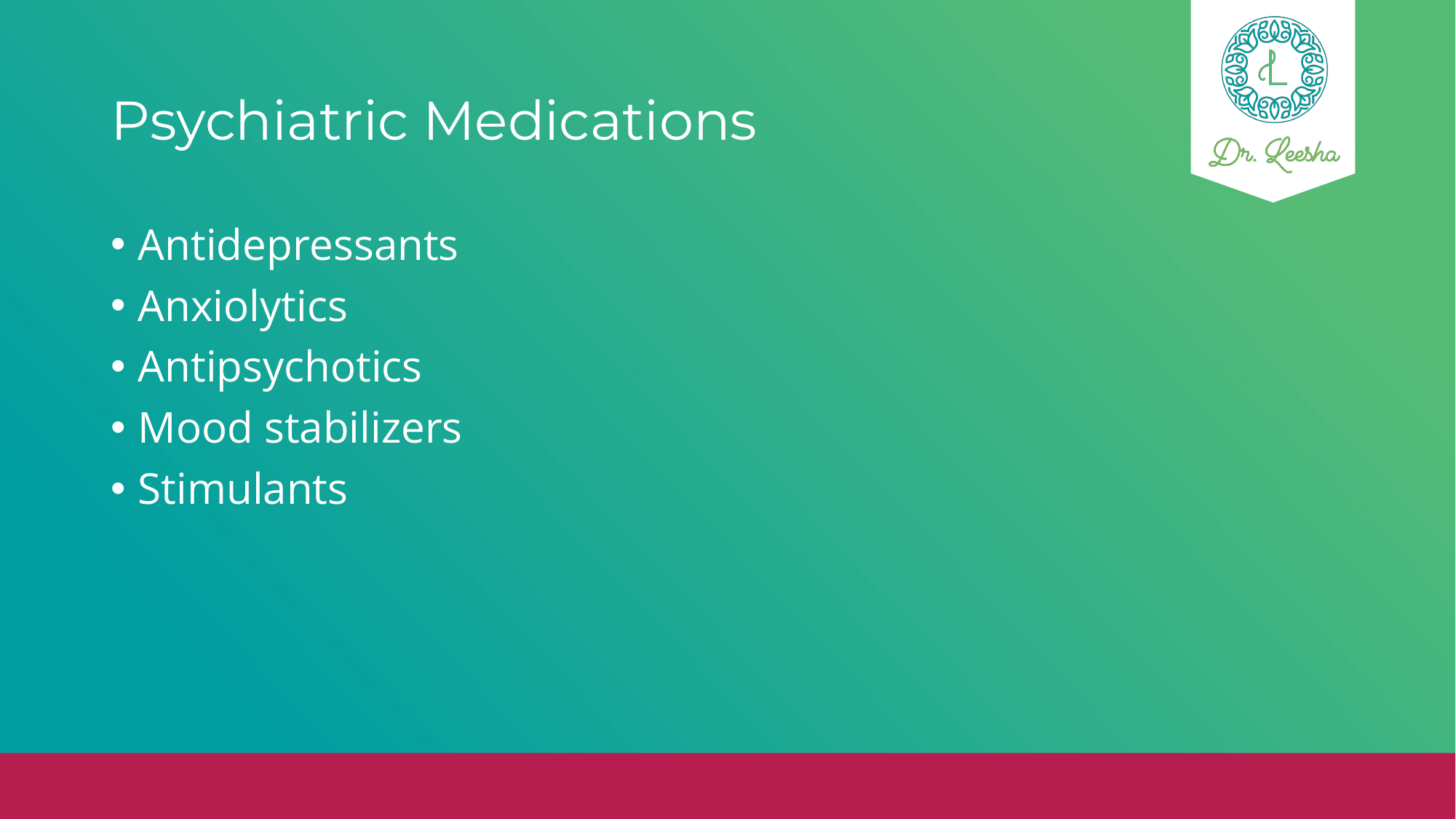

# Psychiatric Medications
Antidepressants
Anxiolytics
Antipsychotics
Mood stabilizers
Stimulants